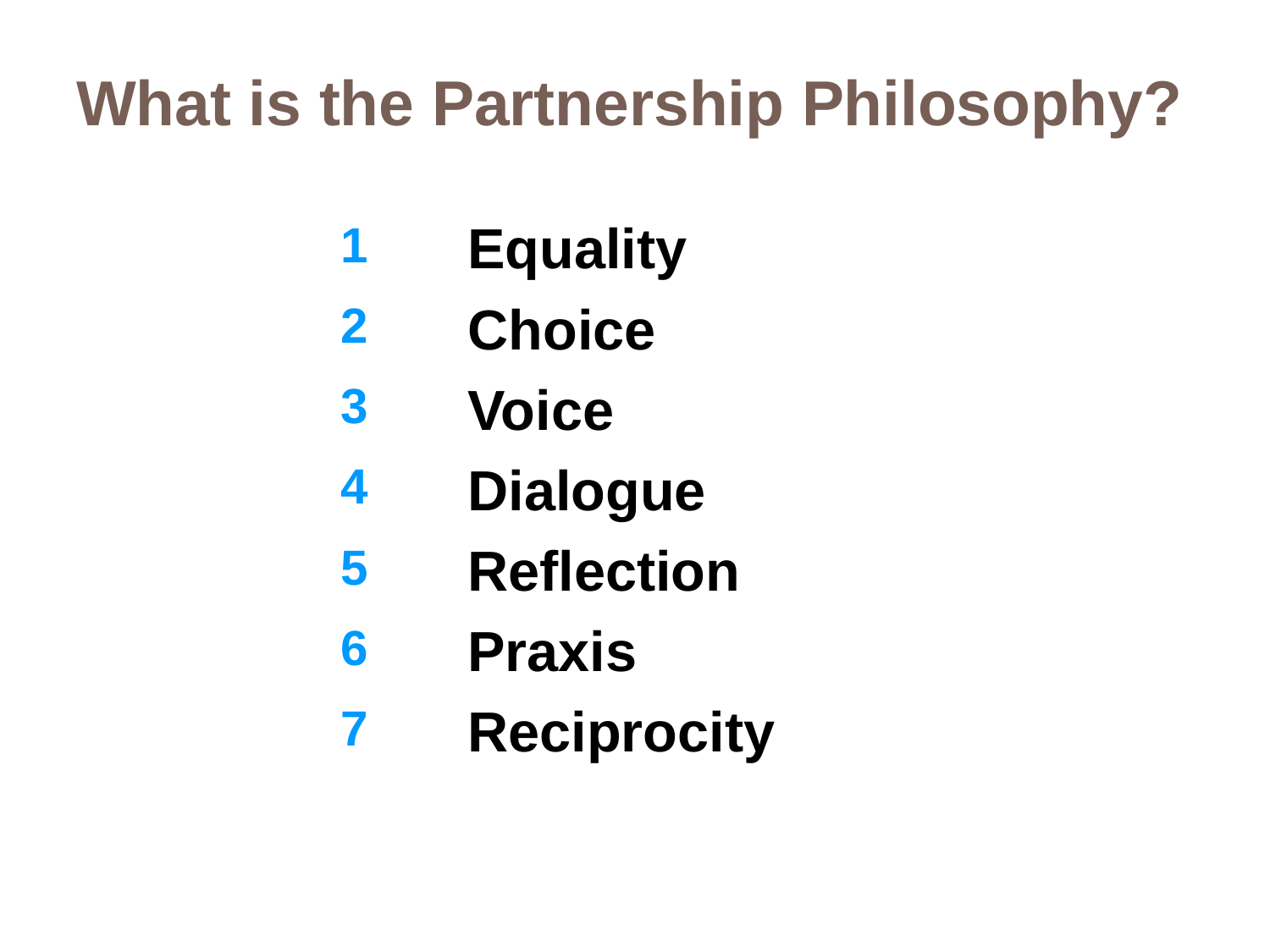

What is the Partnership Philosophy?
| 1 | Equality |
| --- | --- |
| 2 | Choice |
| 3 | Voice |
| 4 | Dialogue |
| 5 | Reflection |
| 6 | Praxis |
| 7 | Reciprocity |